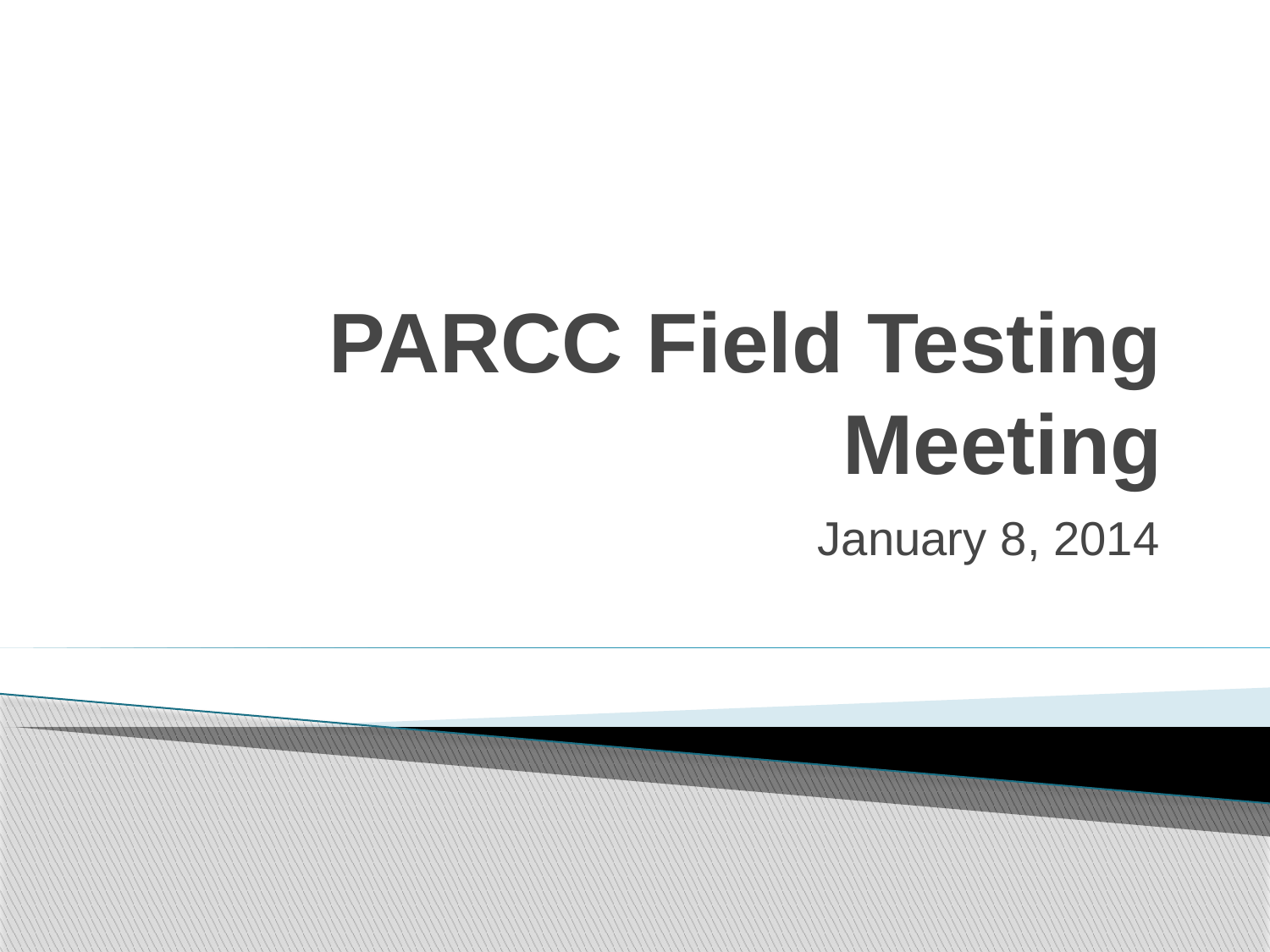

# PARCC Field Testing Meeting
January 8, 2014